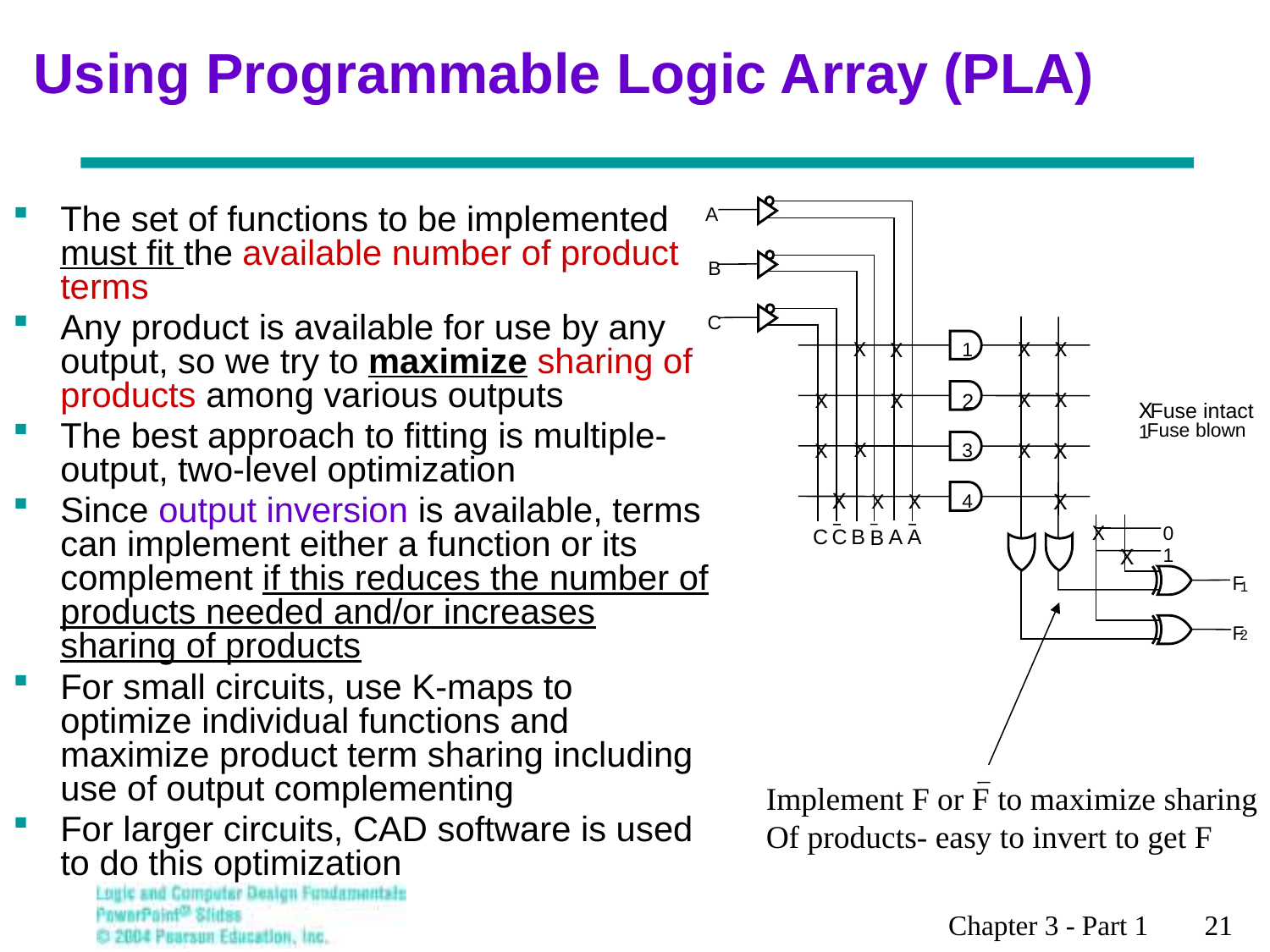

# Using Programmable Logic Array (PLA)

A

B

C

C
C
B
A
A
B

X
X
X
X
X
X
X
X
X
1

2
X
X

X
 Fuse intact
Fuse blown
1

X
X
3

X
X
X
4

0
X
X

1

F
1

F
2

The set of functions to be implemented must fit the available number of product terms
Any product is available for use by any output, so we try to maximize sharing of products among various outputs
The best approach to fitting is multiple-output, two-level optimization
Since output inversion is available, terms can implement either a function or its complement if this reduces the number of products needed and/or increases sharing of products
For small circuits, use K-maps to optimize individual functions and maximize product term sharing including use of output complementing
For larger circuits, CAD software is used to do this optimization

Implement F or F to maximize sharing
Of products- easy to invert to get F

Chapter 3 - Part 1        21